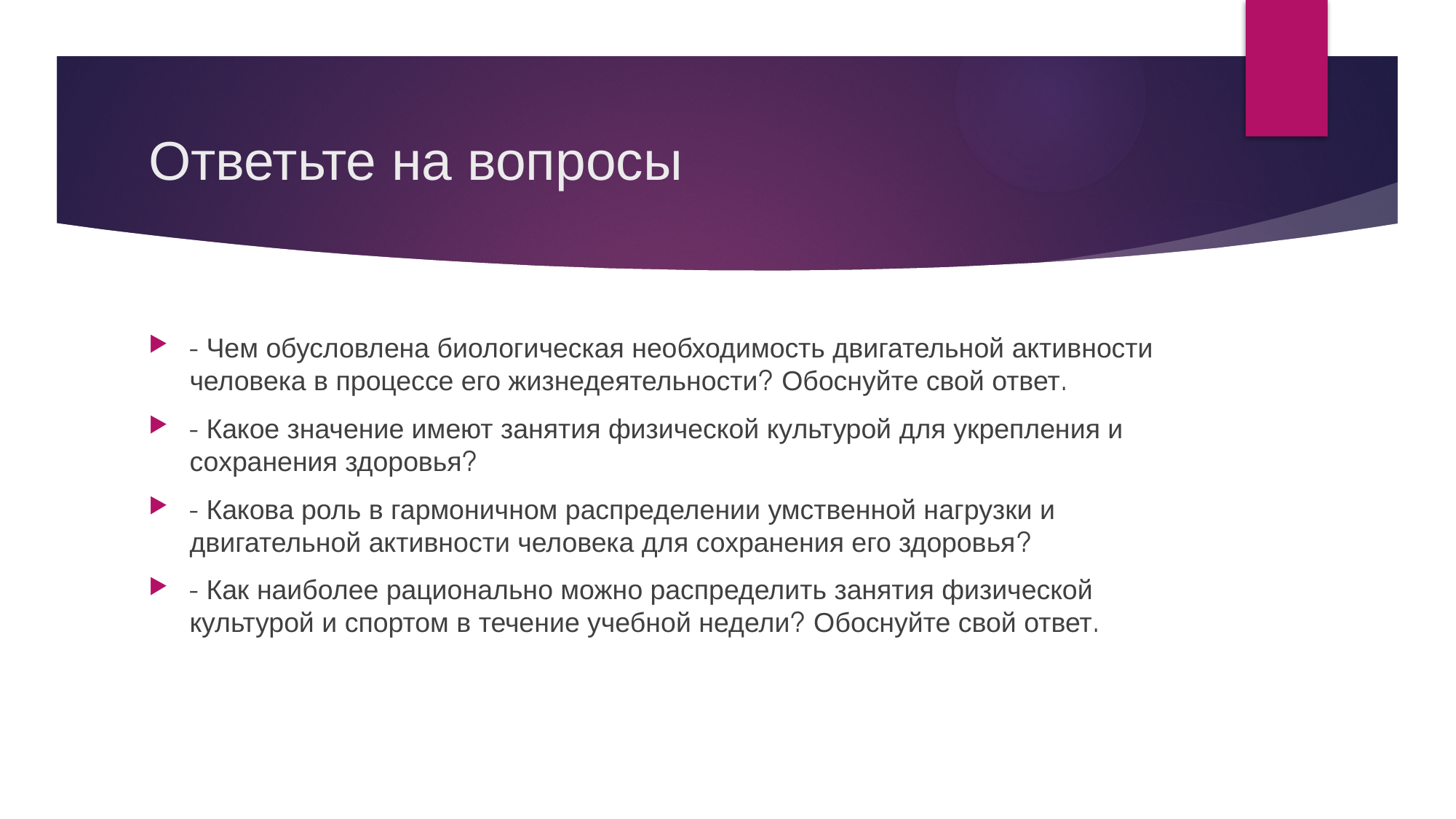

# Ответьте на вопросы
- Чем обусловлена биологическая необходимость двигательной активности человека в процессе его жизнедеятельности? Обоснуйте свой ответ.
- Какое значение имеют занятия физической культурой для укреп­ления и сохранения здоровья?
- Какова роль в гармоничном распределении умственной нагруз­ки и двигательной активности человека для сохранения его здоровья?
- Как наиболее рационально можно распределить занятия физи­ческой культурой и спортом в течение учебной недели? Обоснуйте свой ответ.